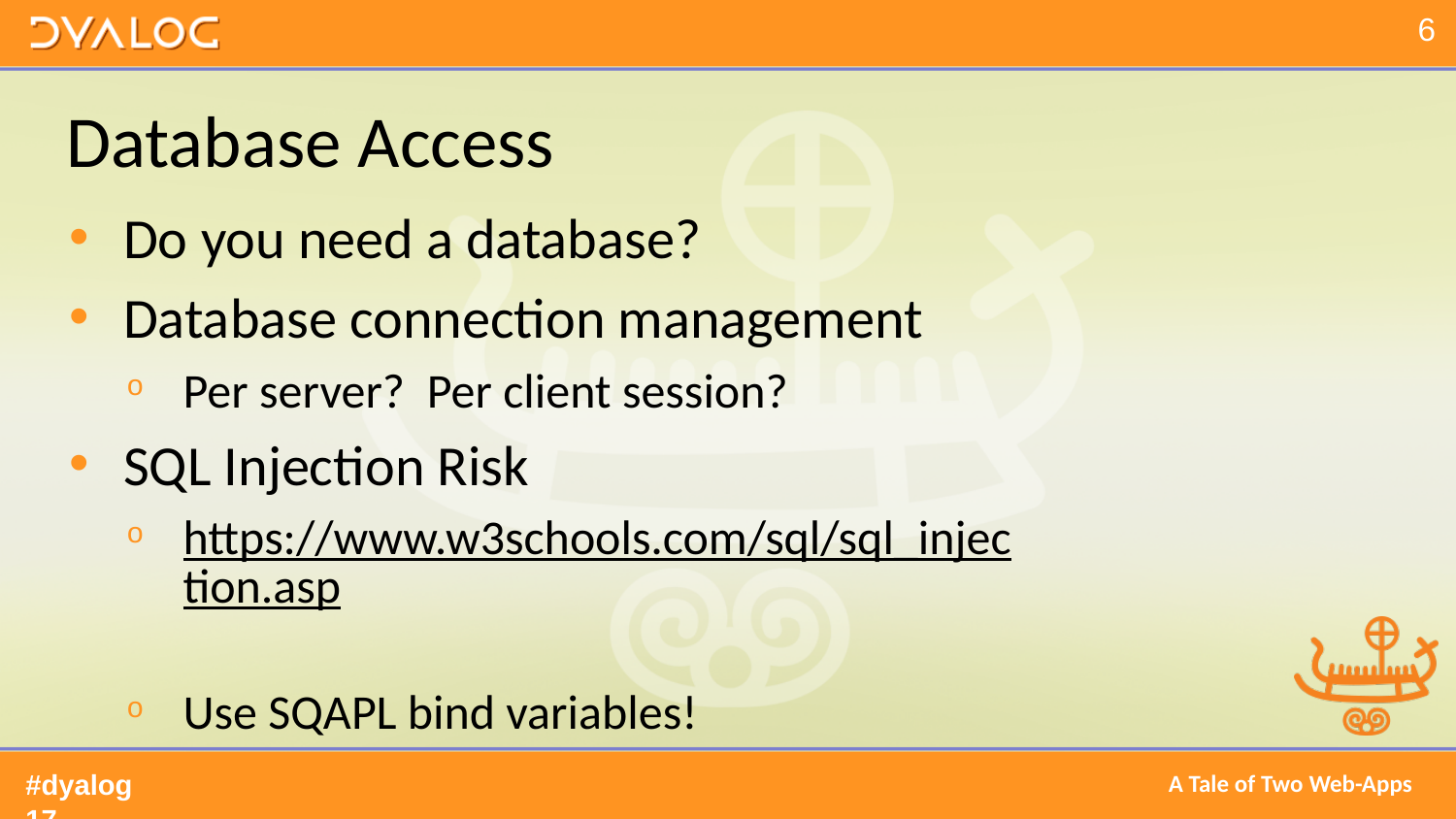

# Database Access

Do you need a database?
Database connection management
Per server?  Per client session?
SQL Injection Risk
https://www.w3schools.com/sql/sql_injection.asp
Use SQAPL bind variables!
A Tale of Two Web-Apps